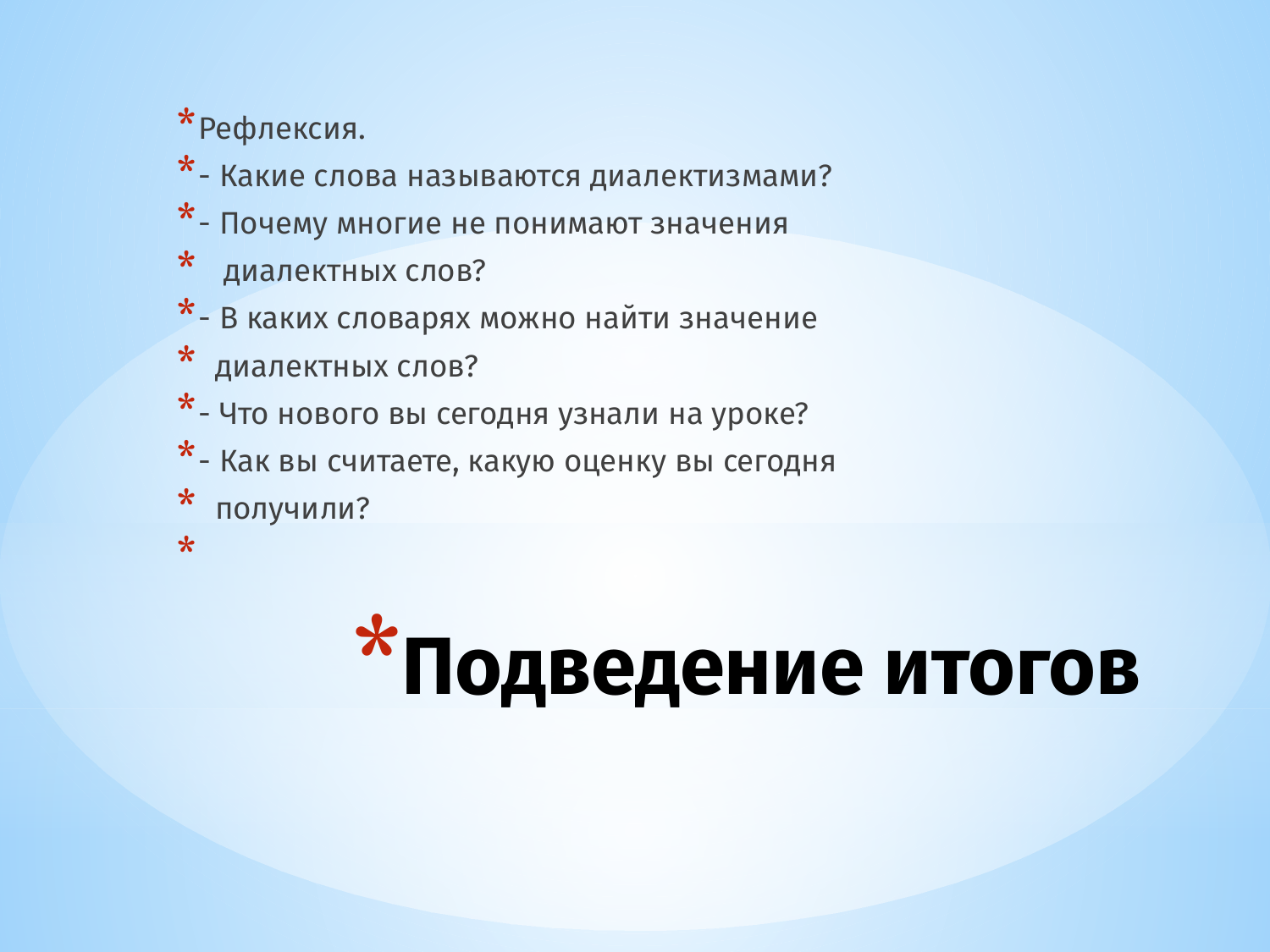

Рефлексия.
- Какие слова называются диалектизмами?
- Почему многие не понимают значения
   диалектных слов?
- В каких словарях можно найти значение
  диалектных слов?
- Что нового вы сегодня узнали на уроке?
- Как вы считаете, какую оценку вы сегодня
  получили?

# Подведение итогов